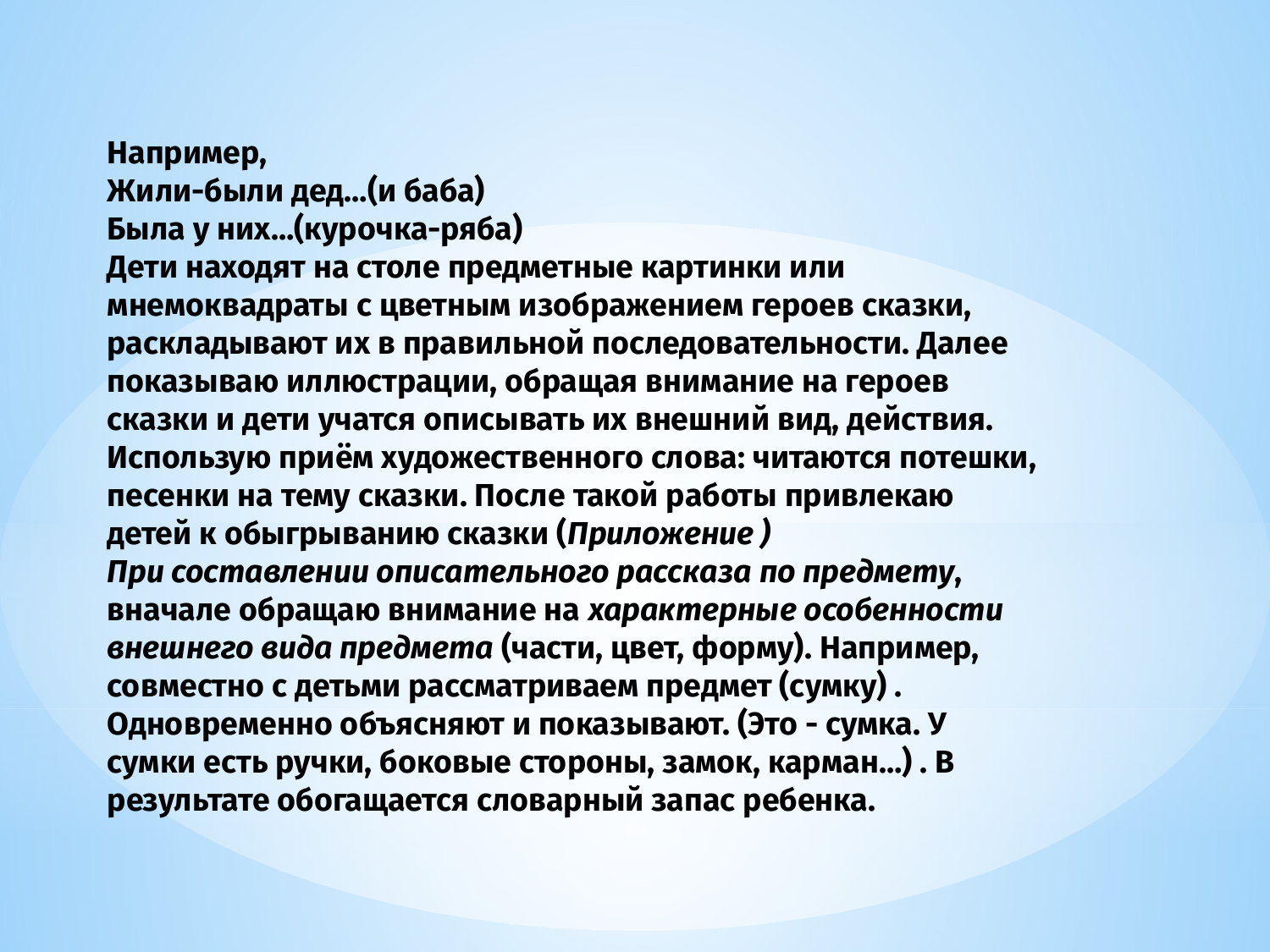

Например,
Жили-были дед…(и баба)
Была у них…(курочка-ряба)
Дети находят на столе предметные картинки или мнемоквадраты с цветным изображением героев сказки, раскладывают их в правильной последовательности. Далее показываю иллюстрации, обращая внимание на героев сказки и дети учатся описывать их внешний вид, действия. Использую приём художественного слова: читаются потешки, песенки на тему сказки. После такой работы привлекаю детей к обыгрыванию сказки (Приложение )
При составлении описательного рассказа по предмету, вначале обращаю внимание на характерные особенности внешнего вида предмета (части, цвет, форму). Например, совместно с детьми рассматриваем предмет (сумку) . Одновременно объясняют и показывают. (Это - сумка. У сумки есть ручки, боковые стороны, замок, карман…) . В результате обогащается словарный запас ребенка.